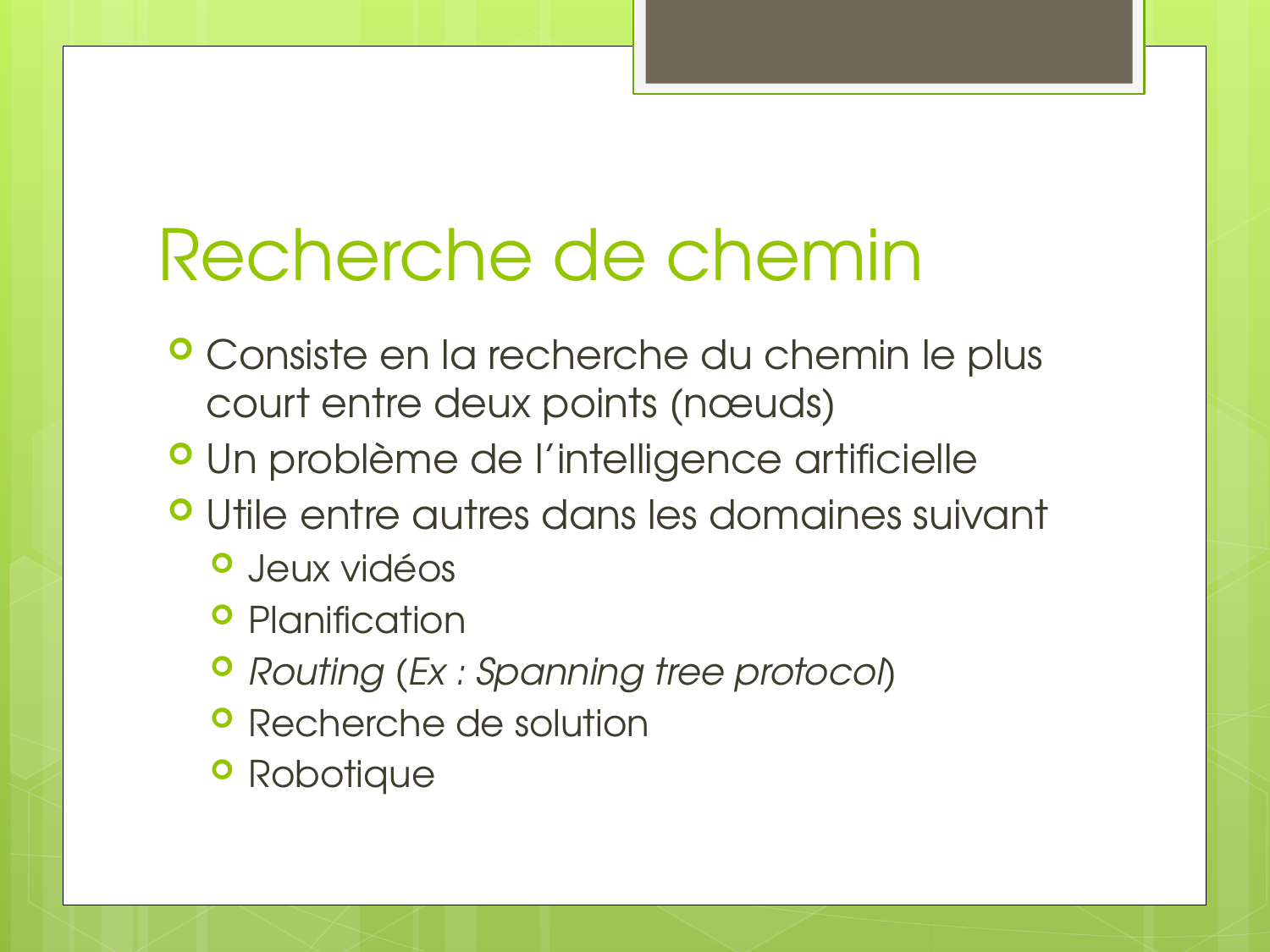

# Recherche de chemin
Consiste en la recherche du chemin le plus court entre deux points (nœuds)
Un problème de l’intelligence artificielle
Utile entre autres dans les domaines suivant
Jeux vidéos
Planification
Routing (Ex : Spanning tree protocol)
Recherche de solution
Robotique